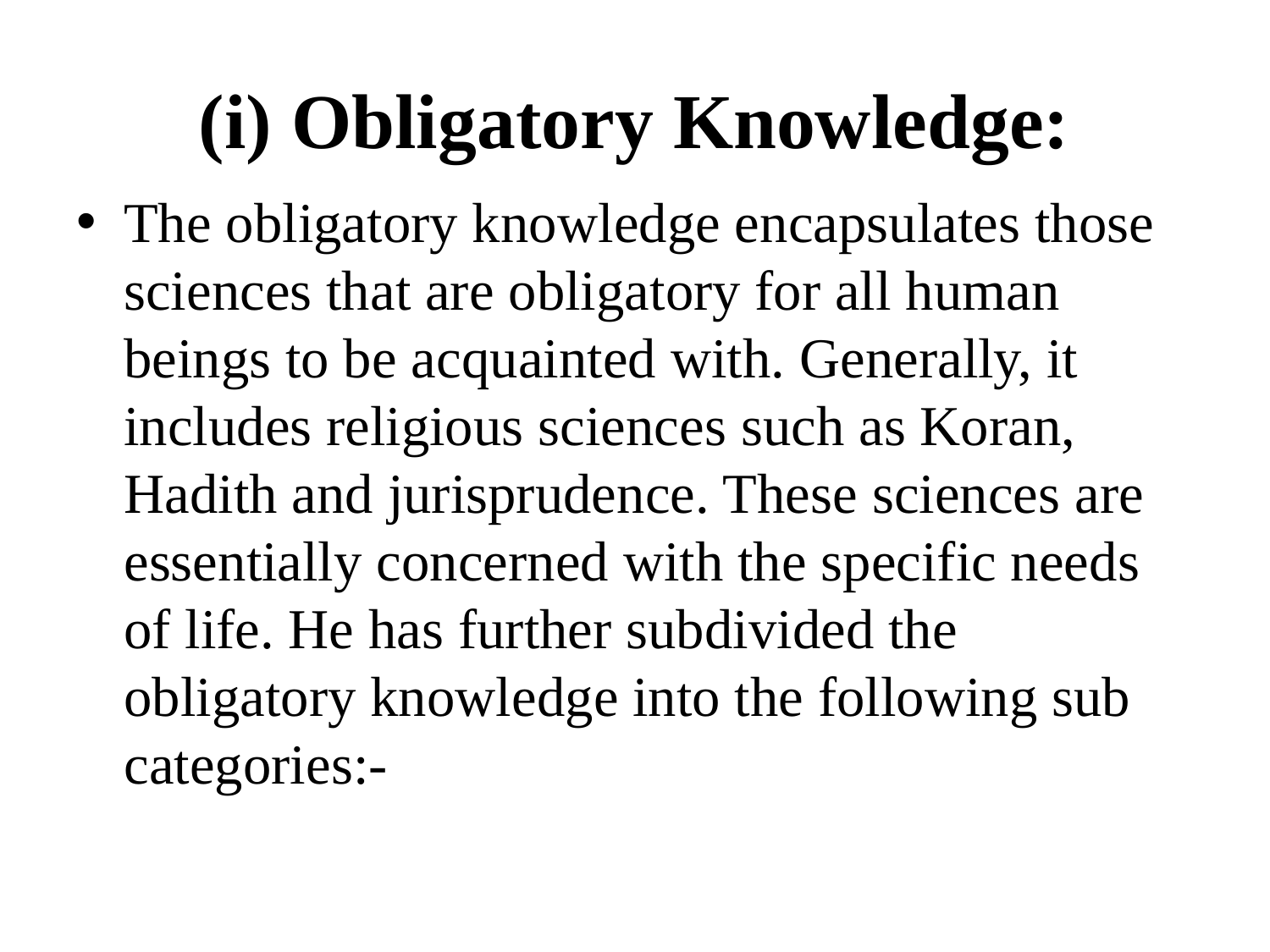

# (i) Obligatory Knowledge:
The obligatory knowledge encapsulates those sciences that are obligatory for all human beings to be acquainted with. Generally, it includes religious sciences such as Koran, Hadith and jurisprudence. These sciences are essentially concerned with the specific needs of life. He has further subdivided the obligatory knowledge into the following sub categories:-